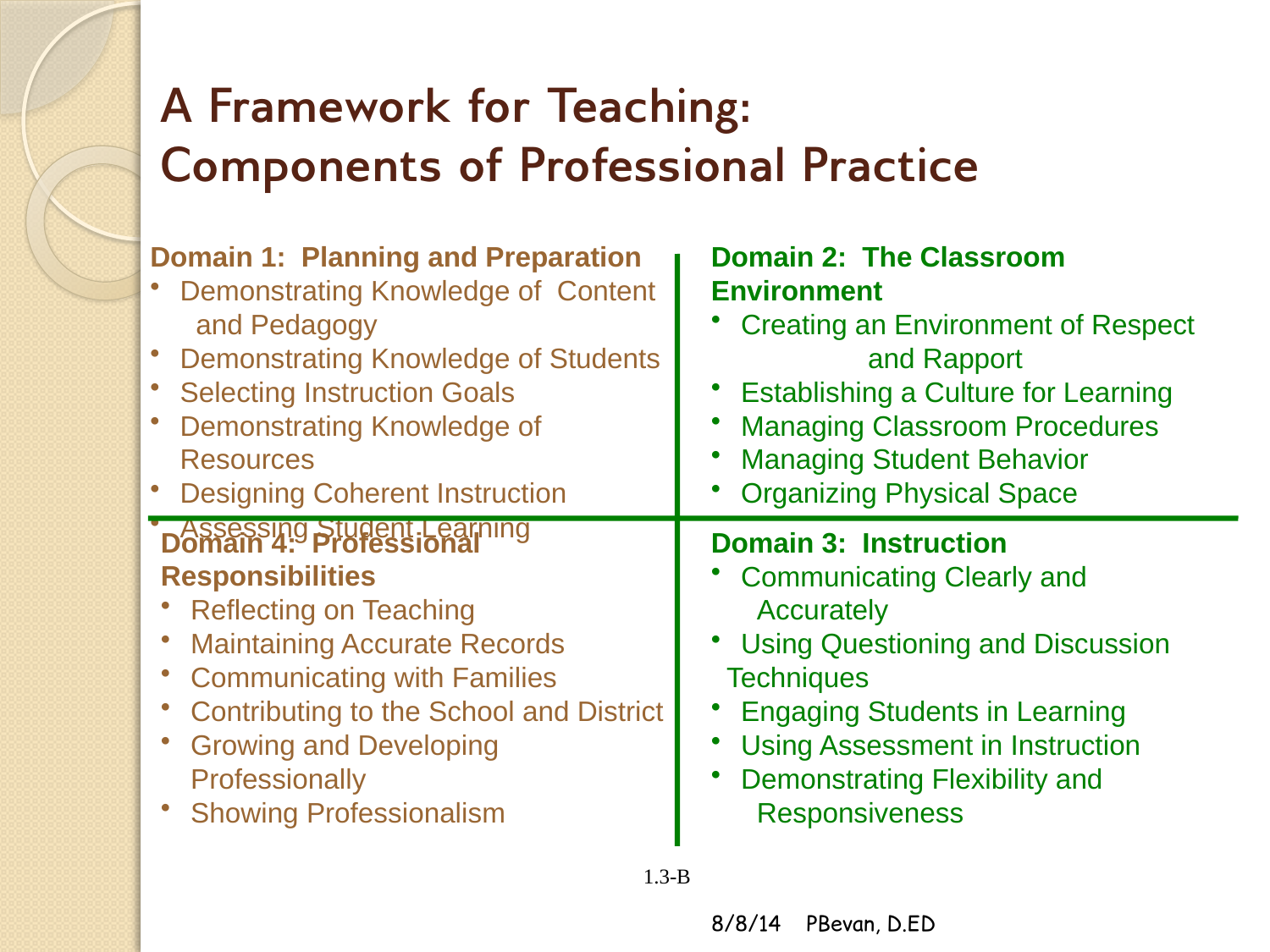

# A Framework for Teaching: Components of Professional Practice
Domain 1:  Planning and Preparation
Demonstrating Knowledge of  Content     	and Pedagogy
Demonstrating Knowledge of Students
Selecting Instruction Goals
Demonstrating Knowledge of Resources
Designing Coherent Instruction
Assessing Student Learning
Domain 2:  The Classroom Environment
Creating an Environment of Respect 		and Rapport
Establishing a Culture for Learning
Managing Classroom Procedures
Managing Student Behavior
Organizing Physical Space
Domain 4:  Professional Responsibilities
Reflecting on Teaching
Maintaining Accurate Records
Communicating with Families
Contributing to the School and District
Growing and Developing Professionally
Showing Professionalism

Domain 3:  Instruction
Communicating Clearly and 		Accurately
Using Questioning and Discussion
  Techniques
Engaging Students in Learning
Using Assessment in Instruction
Demonstrating Flexibility and     	Responsiveness

1.3-B
8/8/14
PBevan, D.ED